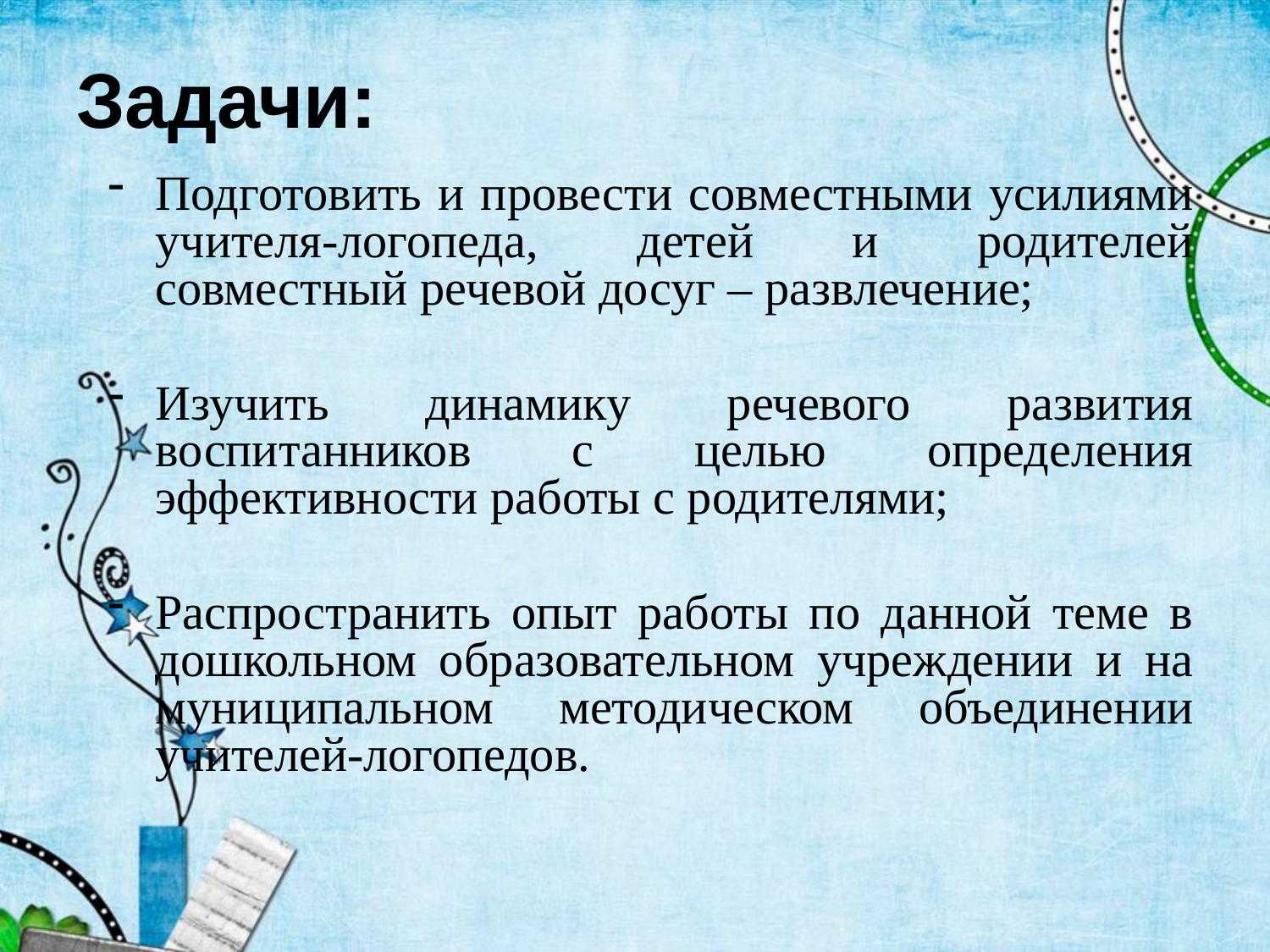

# Задачи:
Подготовить и провести совместными усилиями учителя-логопеда, детей и родителей совместный речевой досуг – развлечение;

Изучить динамику речевого развития воспитанников с целью определения эффективности работы с родителями;

Распространить опыт работы по данной теме в дошкольном образовательном учреждении и на муниципальном методическом объединении учителей-логопедов.